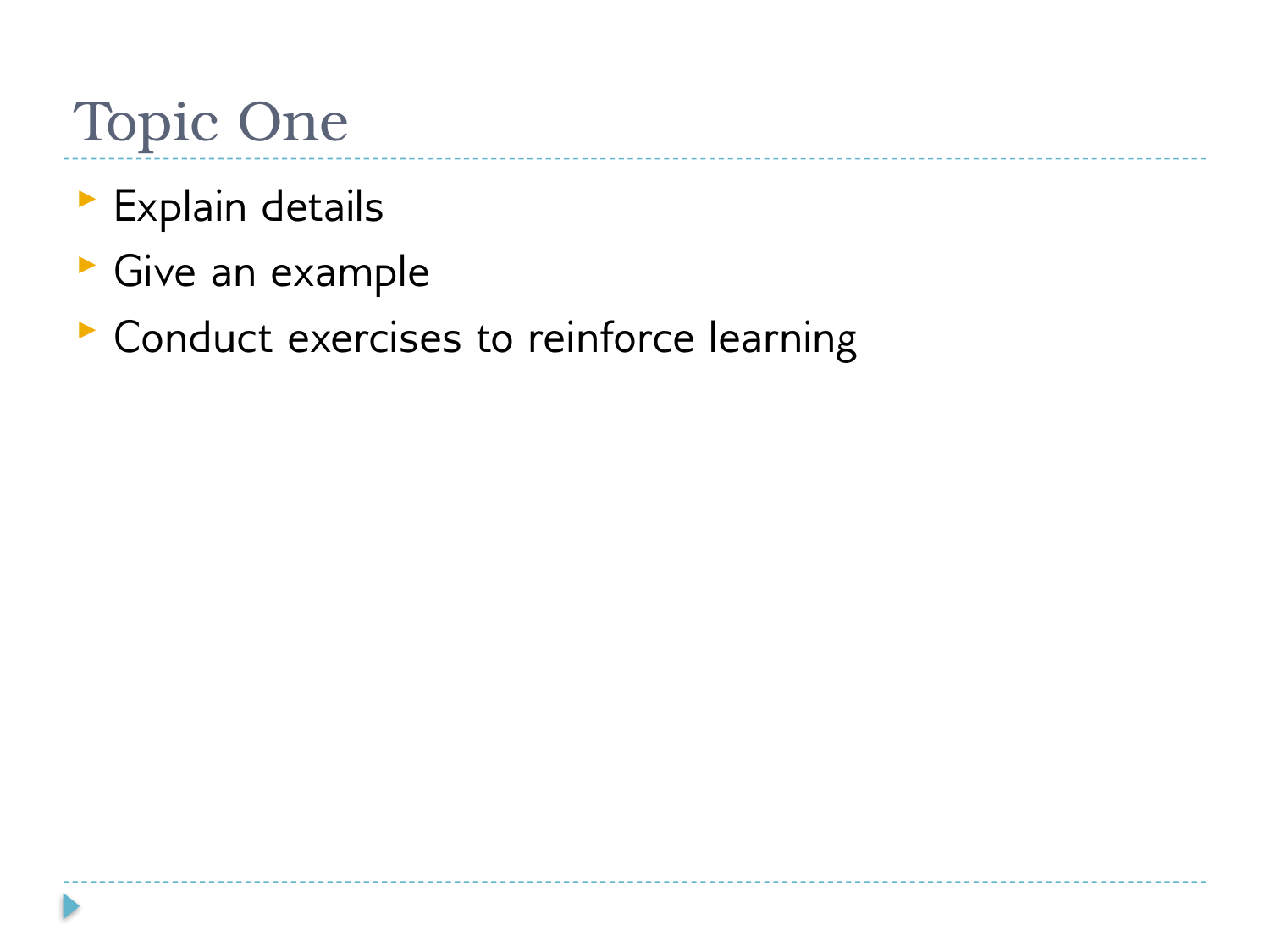

# Topic One
Explain details
Give an example
Conduct exercises to reinforce learning